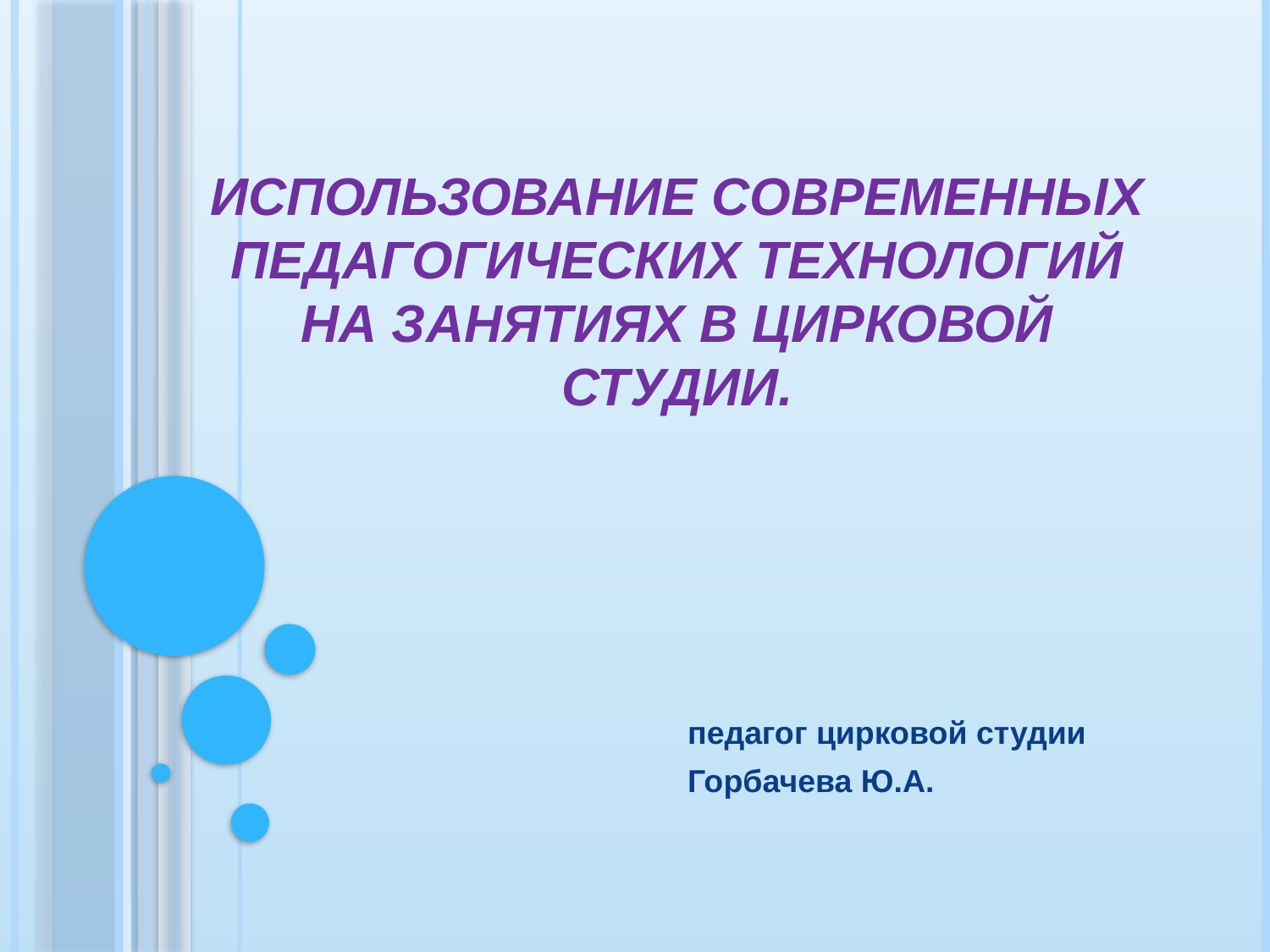

# Использование современных педагогических технологий на занятиях в цирковой студии.
педагог цирковой студии
Горбачева Ю.А.